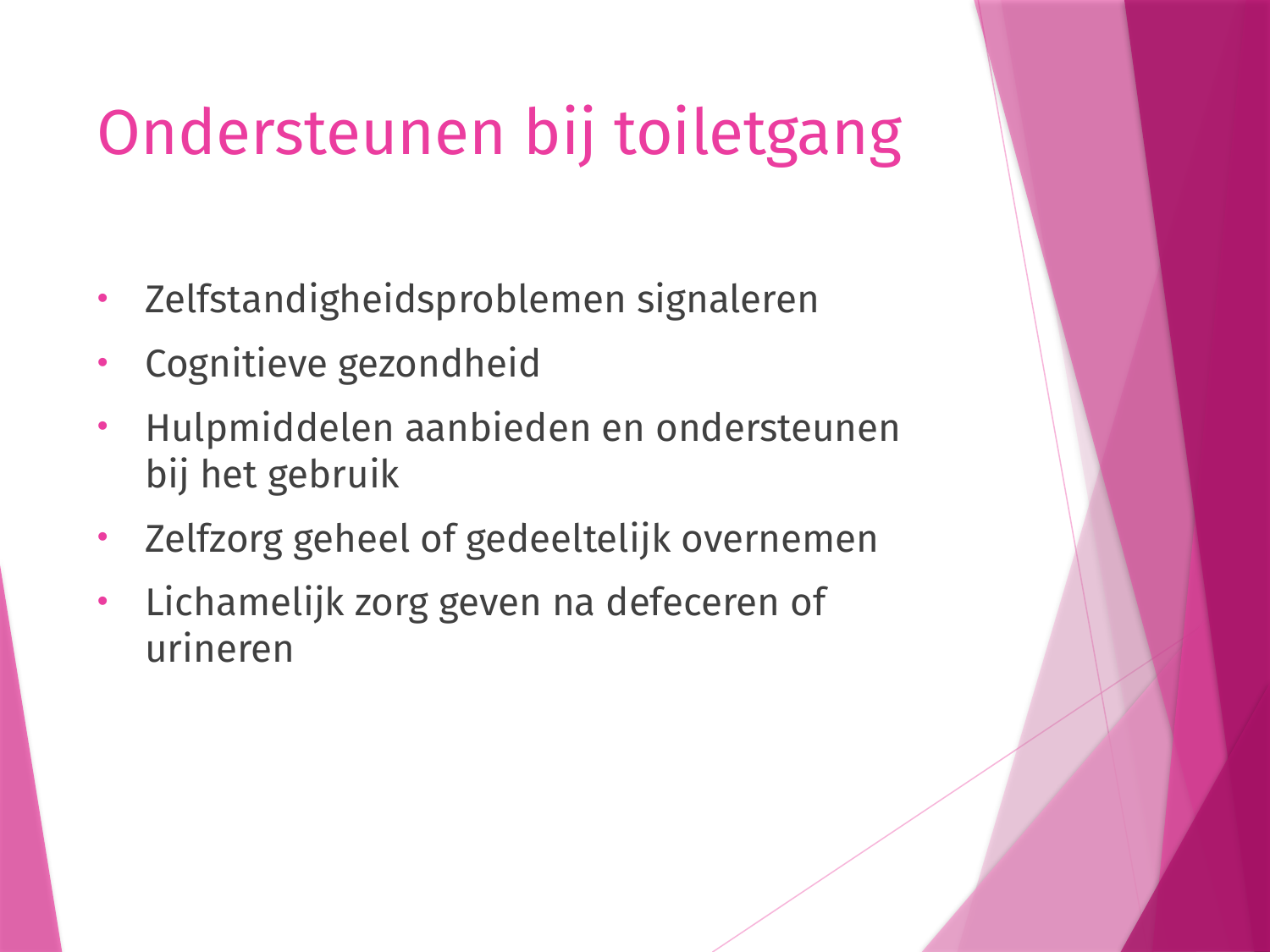

# Ondersteunen bij toiletgang
Zelfstandigheidsproblemen signaleren
Cognitieve gezondheid
Hulpmiddelen aanbieden en ondersteunen bij het gebruik
Zelfzorg geheel of gedeeltelijk overnemen
Lichamelijk zorg geven na defeceren of urineren